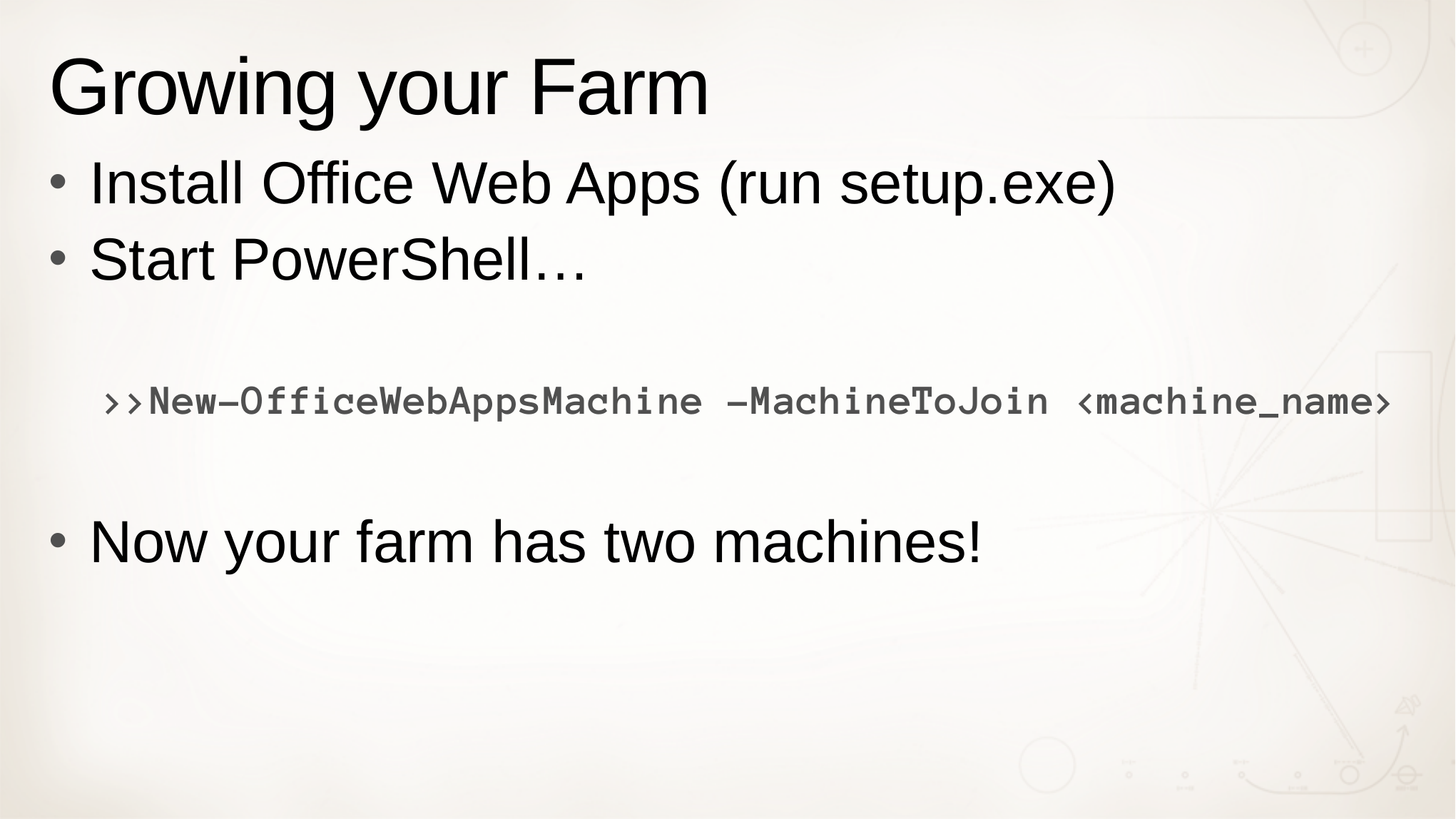

# Growing your Farm
Install Office Web Apps (run setup.exe)
Start PowerShell…

>>New-OfficeWebAppsMachine -MachineToJoin <machine_name>

Now your farm has two machines!